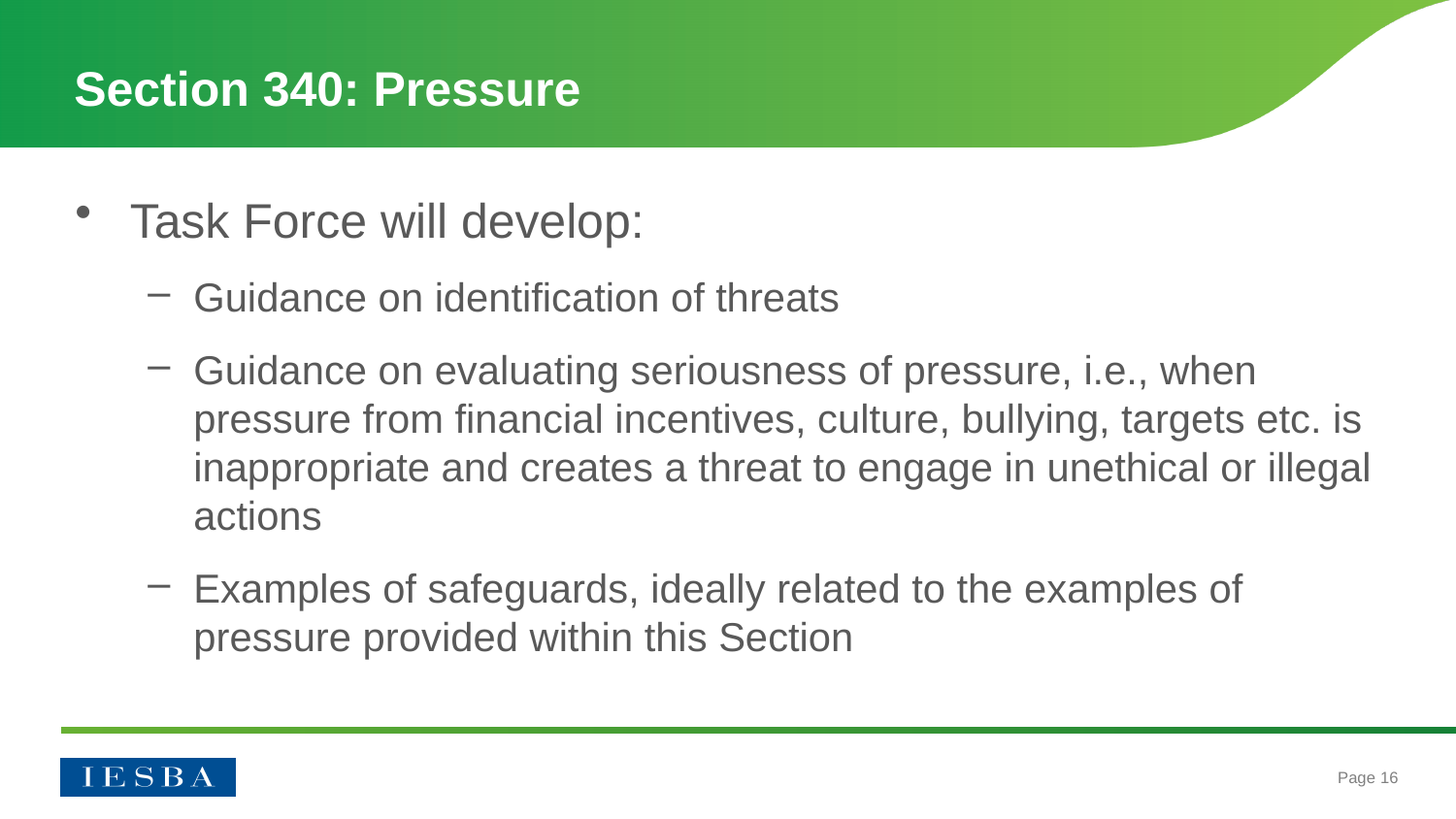

# Section 340: Pressure
Task Force will develop:
Guidance on identification of threats
Guidance on evaluating seriousness of pressure, i.e., when pressure from financial incentives, culture, bullying, targets etc. is inappropriate and creates a threat to engage in unethical or illegal actions
Examples of safeguards, ideally related to the examples of pressure provided within this Section